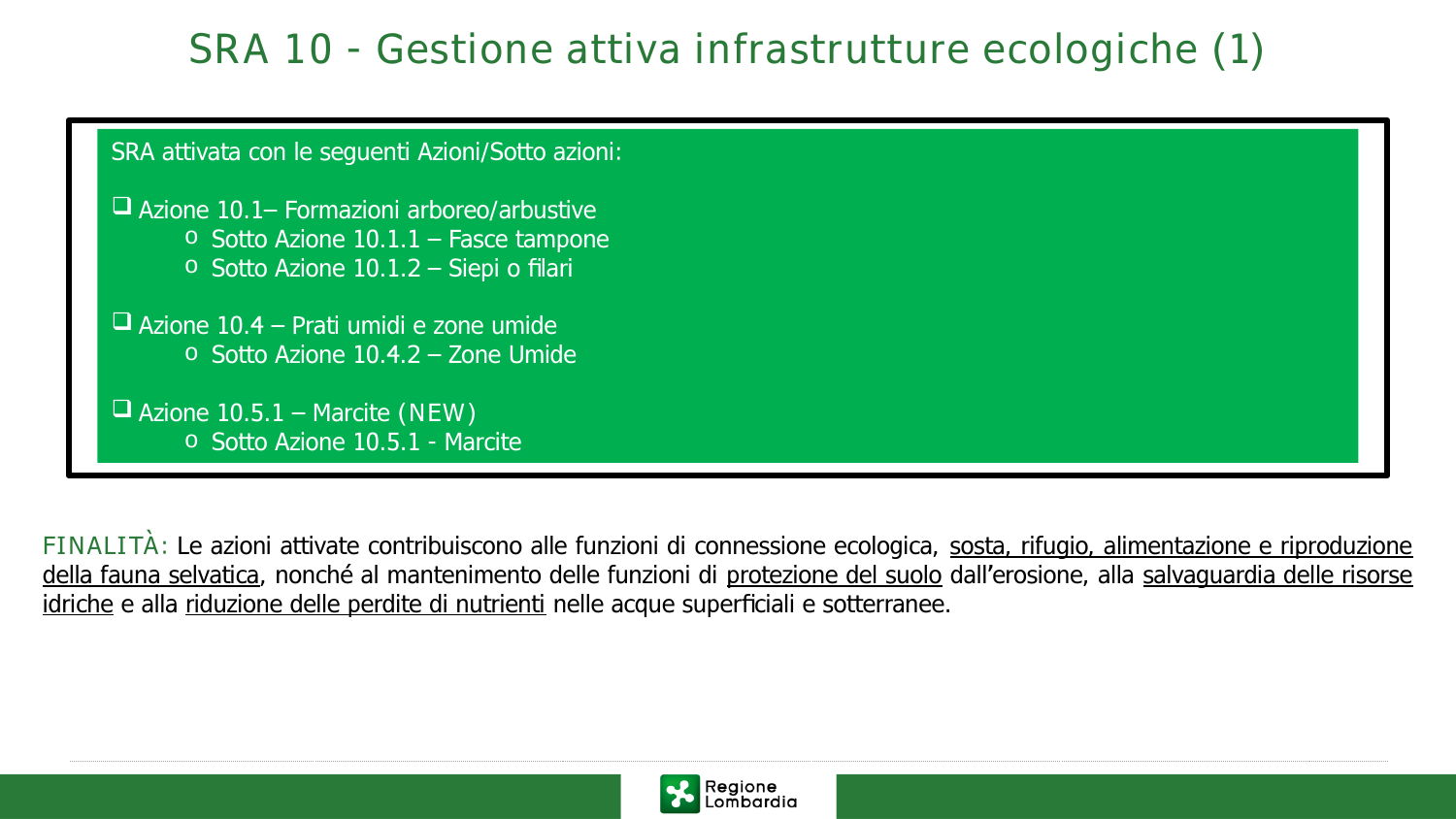

# SRA 10 - Gestione attiva infrastrutture ecologiche (1)

SRA attivata con le seguenti Azioni/Sotto azioni:

Azione 10.1– Formazioni arboreo/arbustive
Sotto Azione 10.1.1 – Fasce tampone
Sotto Azione 10.1.2 – Siepi o filari

Azione 10.4 – Prati umidi e zone umide
Sotto Azione 10.4.2 – Zone Umide

Azione 10.5.1 – Marcite (NEW)
Sotto Azione 10.5.1 - Marcite
FINALITÀ: Le azioni attivate contribuiscono alle funzioni di connessione ecologica, sosta, rifugio, alimentazione e riproduzione della fauna selvatica, nonché al mantenimento delle funzioni di protezione del suolo dall’erosione, alla salvaguardia delle risorse idriche e alla riduzione delle perdite di nutrienti nelle acque superficiali e sotterranee.